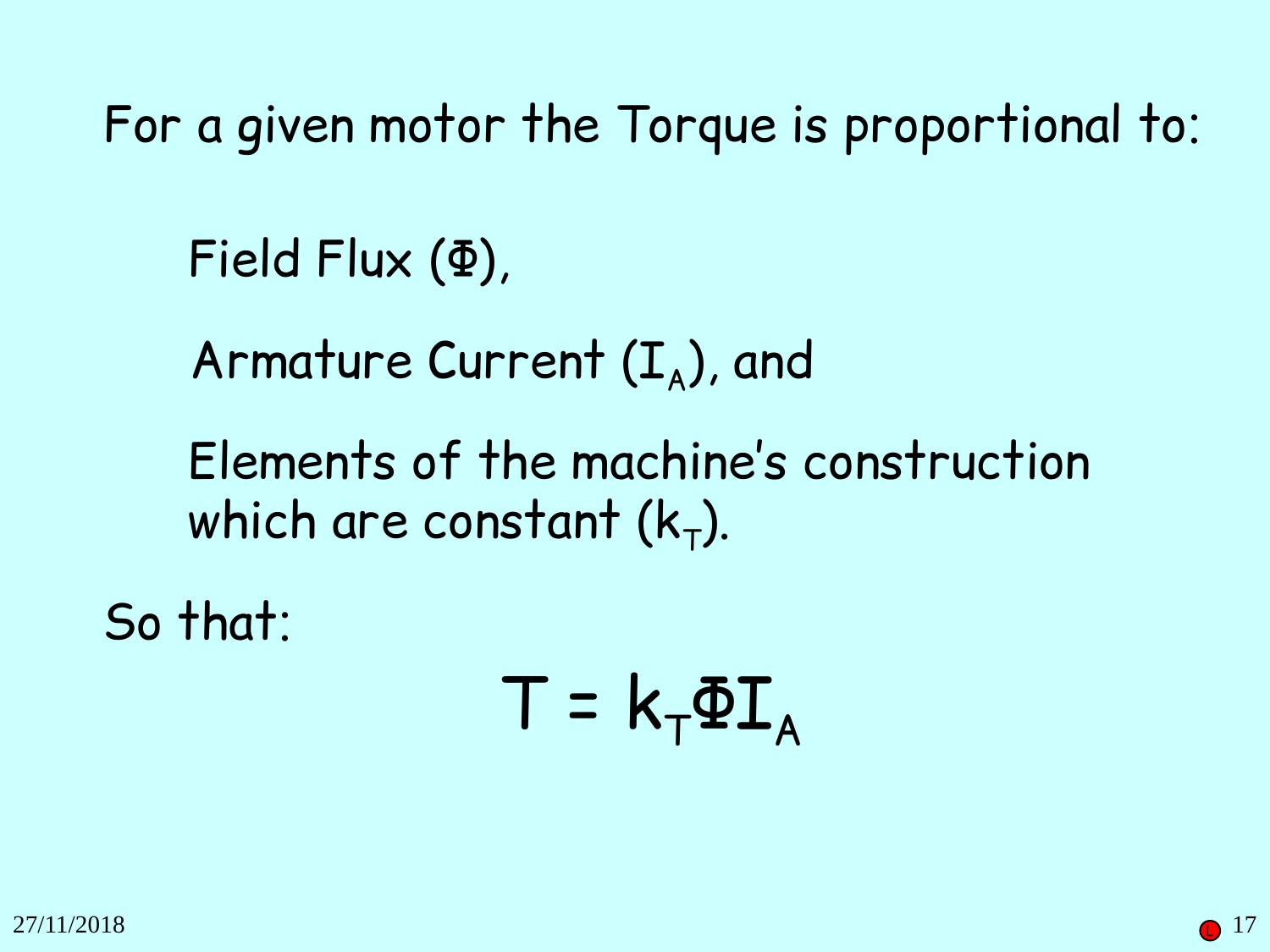

For a given motor the Torque is proportional to:
Field Flux (Φ),
Armature Current (IA), and
Elements of the machine’s construction which are constant (kT).
So that:
T = kTΦIA
27/11/2018
17
L